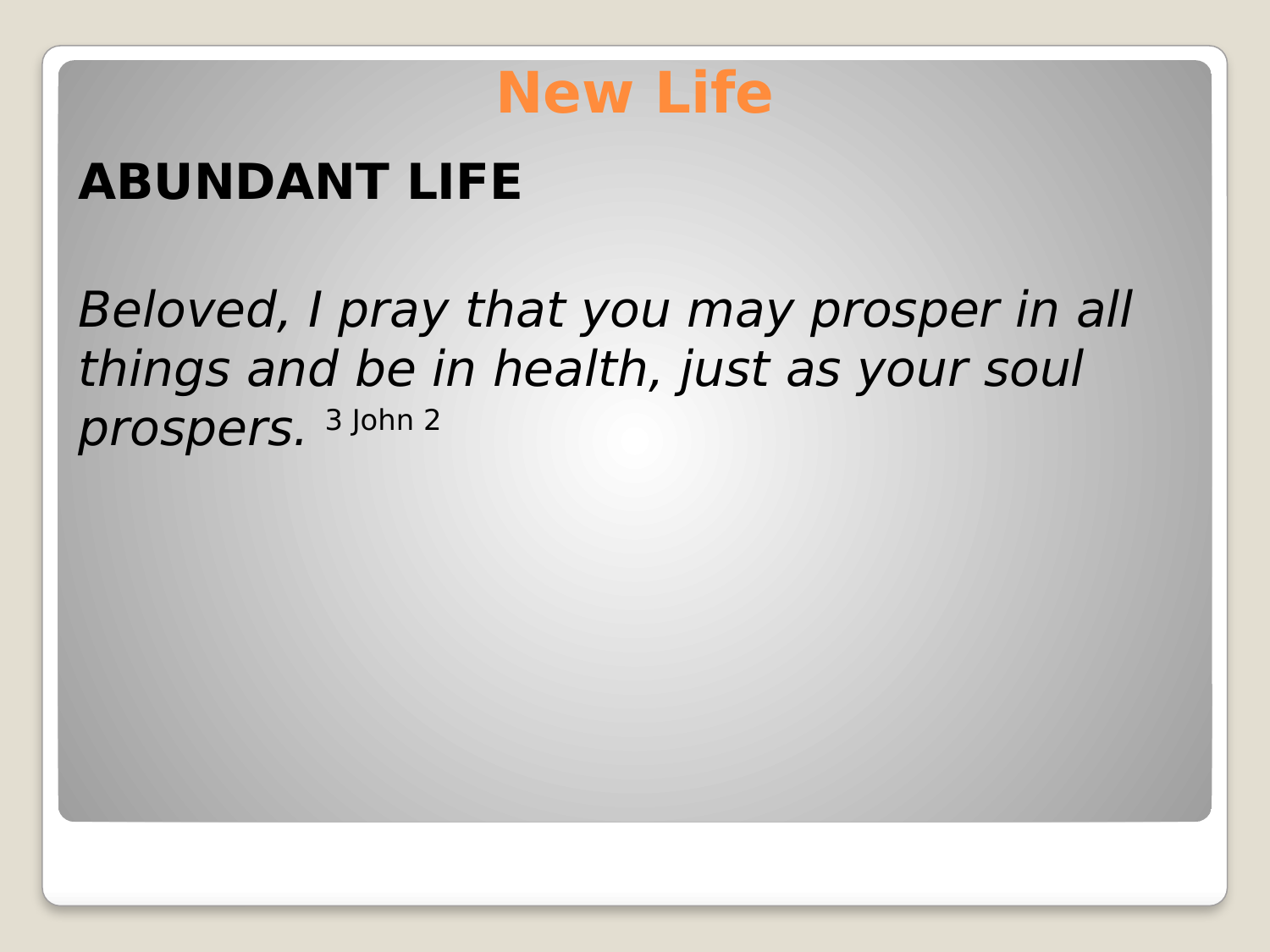

# New Life
ABUNDANT LIFE

Beloved, I pray that you may prosper in all things and be in health, just as your soul prospers. 3 John 2